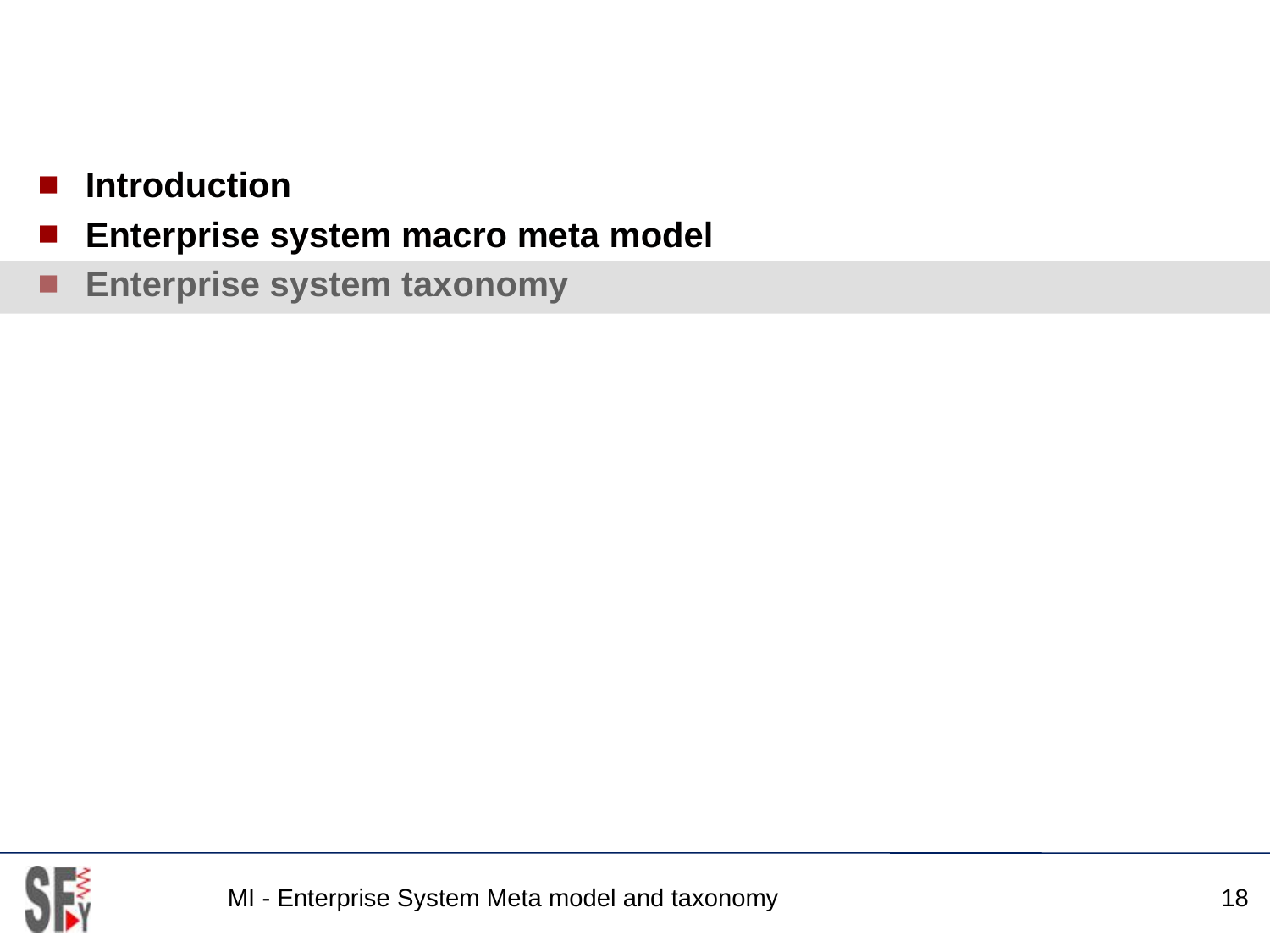

#
Introduction
Enterprise system macro meta model
Enterprise system taxonomy

MI - Enterprise System Meta model and taxonomy
18